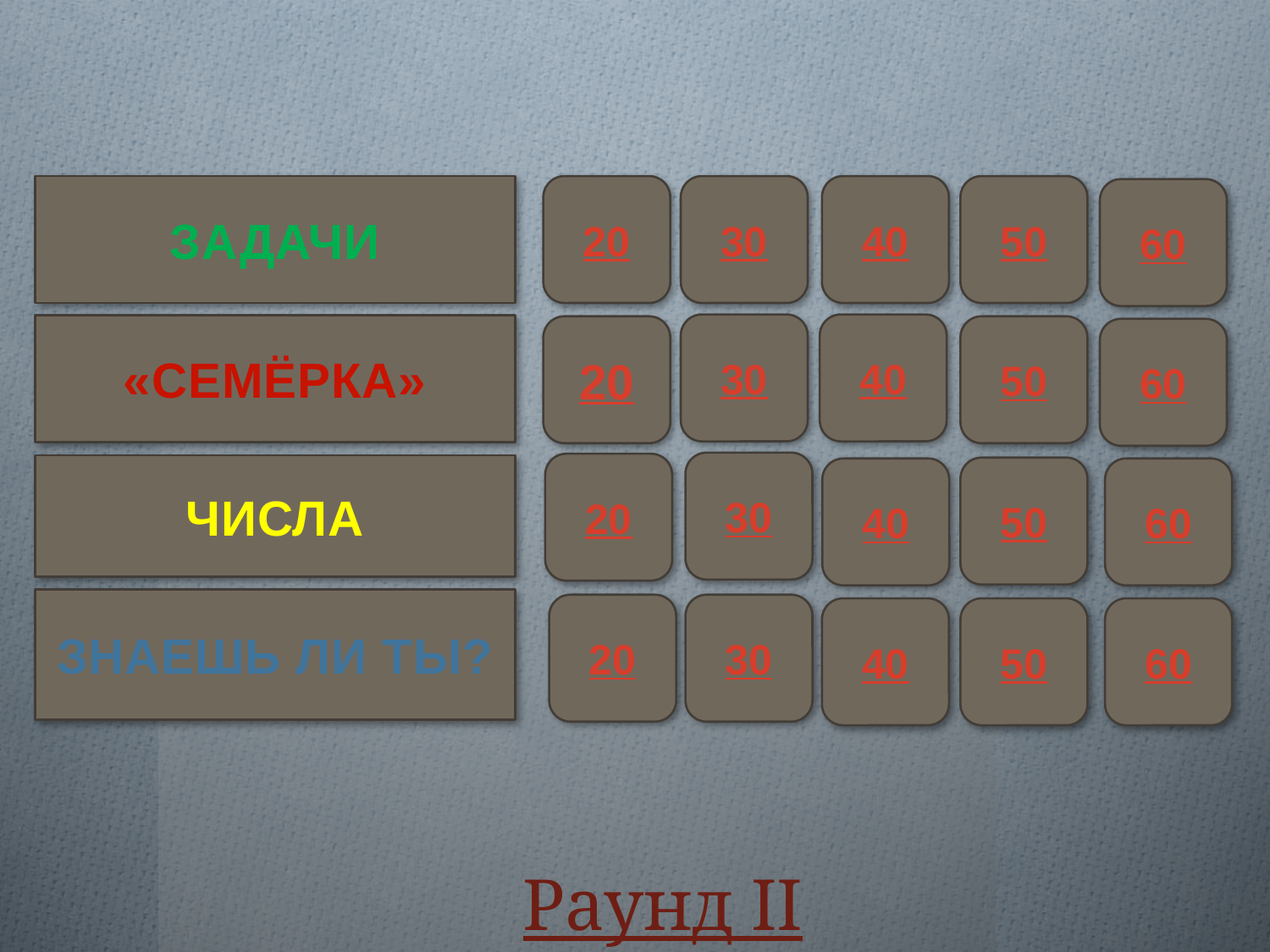

ЗАДАЧИ
20
30
40
50
60
30
40
«СЕМЁРКА»
20
50
60
30
20
ЧИСЛА
50
40
60
ЗНАЕШЬ ЛИ ТЫ?
20
30
40
50
60
Раунд II